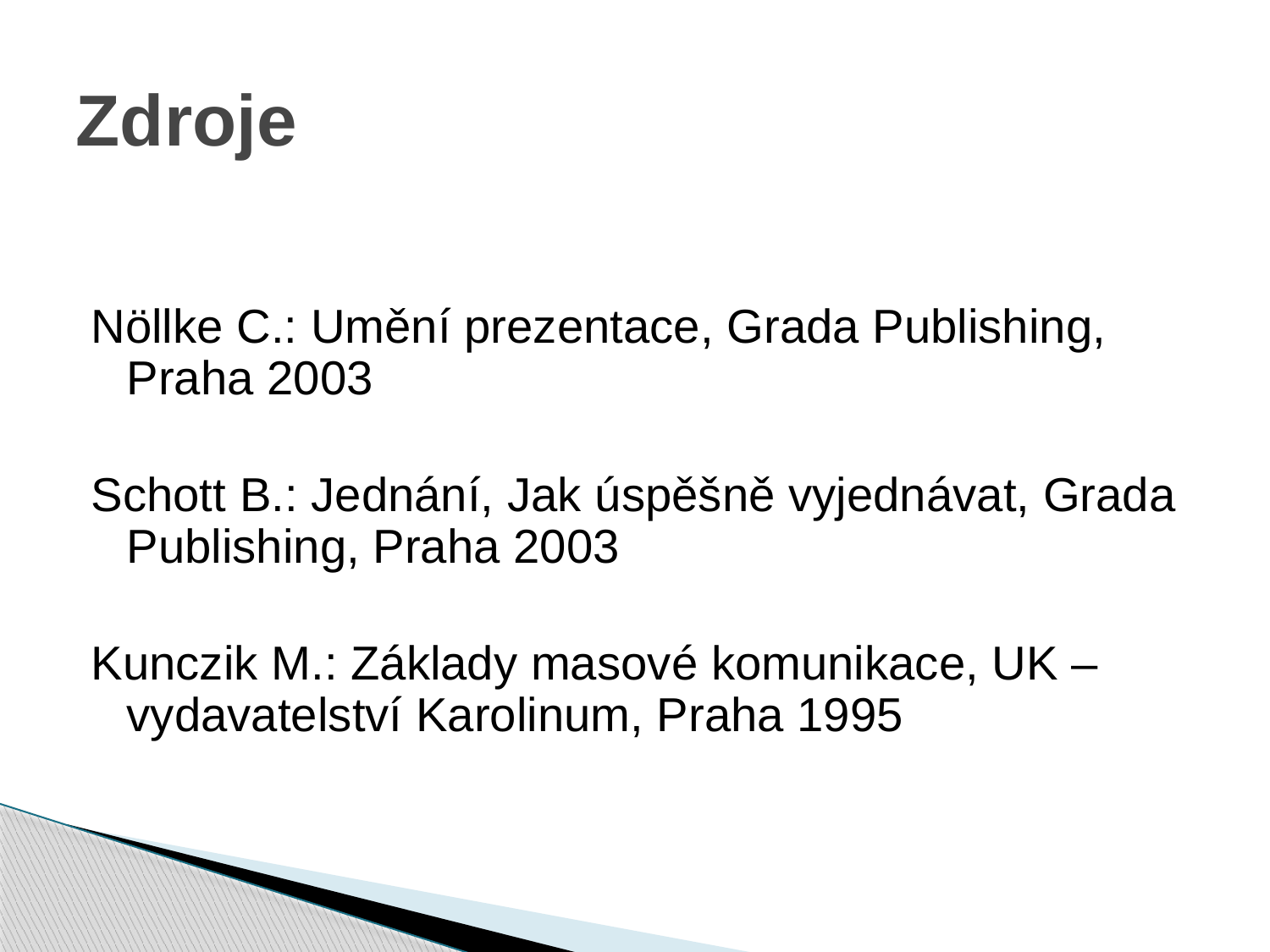

# Zdroje
Nöllke C.: Umění prezentace, Grada Publishing, Praha 2003

Schott B.: Jednání, Jak úspěšně vyjednávat, Grada Publishing, Praha 2003

Kunczik M.: Základy masové komunikace, UK – vydavatelství Karolinum, Praha 1995